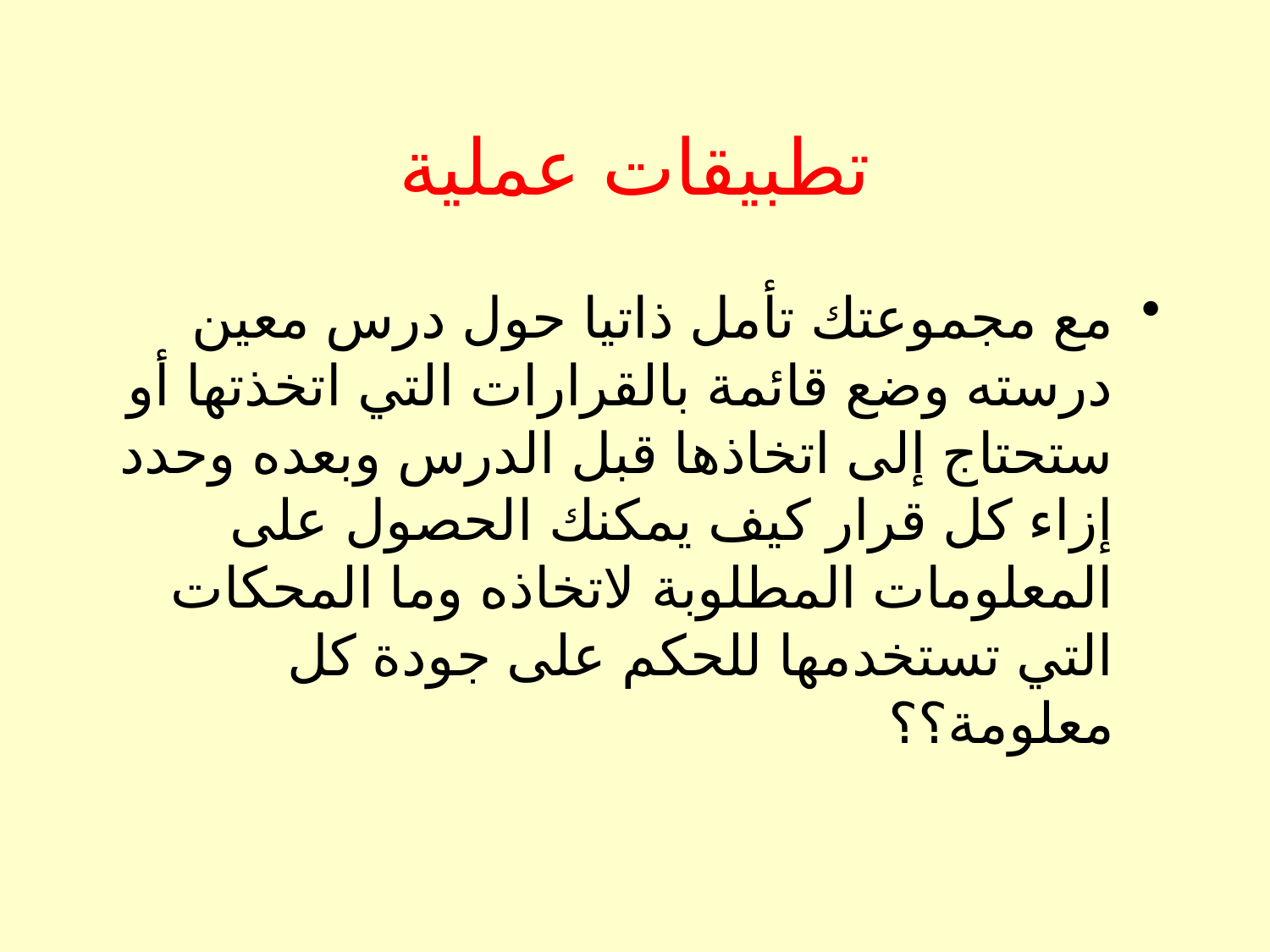

# تطبيقات عملية
مع مجموعتك تأمل ذاتيا حول درس معين درسته وضع قائمة بالقرارات التي اتخذتها أو ستحتاج إلى اتخاذها قبل الدرس وبعده وحدد إزاء كل قرار كيف يمكنك الحصول على المعلومات المطلوبة لاتخاذه وما المحكات التي تستخدمها للحكم على جودة كل معلومة؟؟